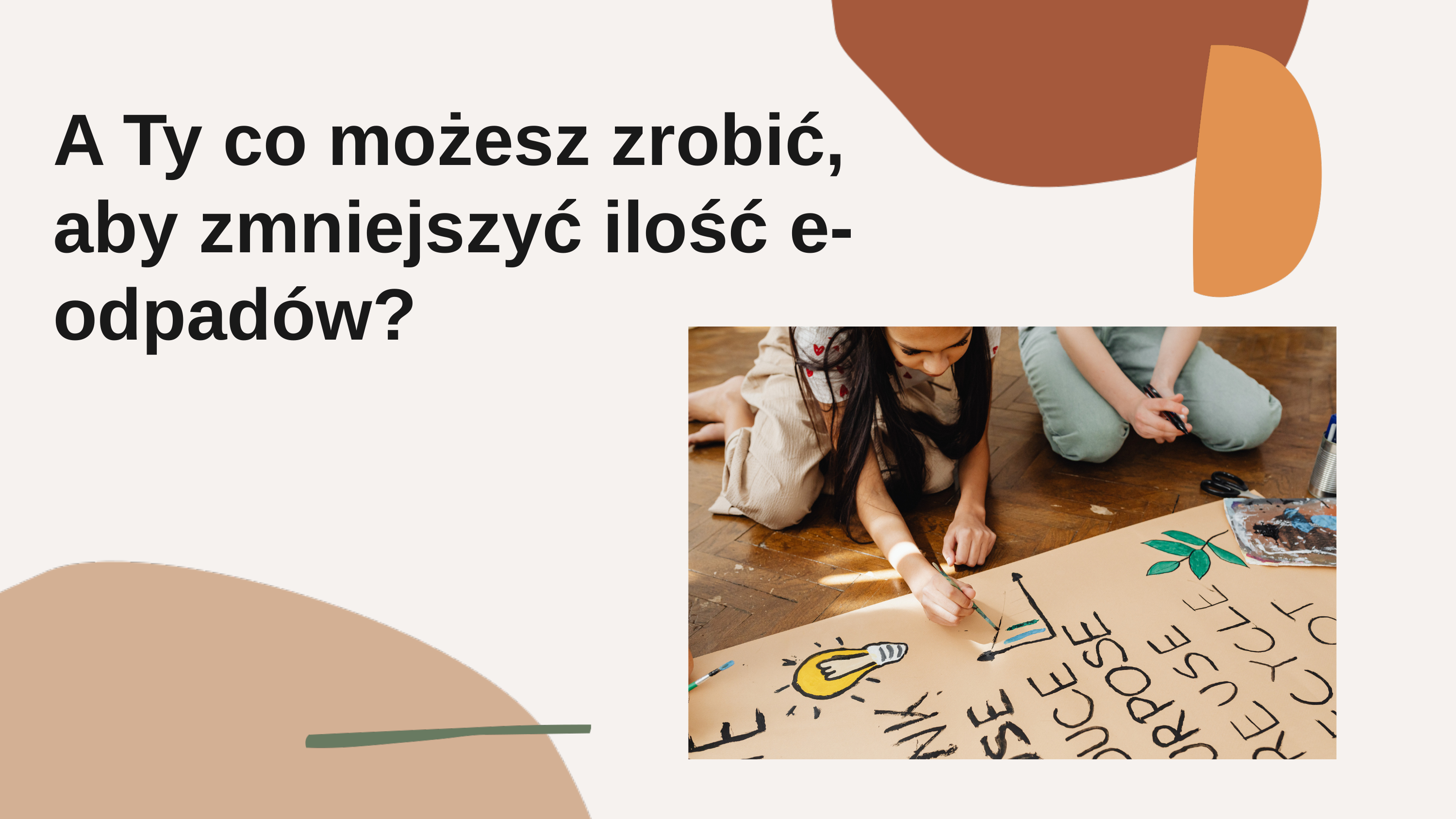

A Ty co możesz zrobić, aby zmniejszyć ilość e-odpadów?